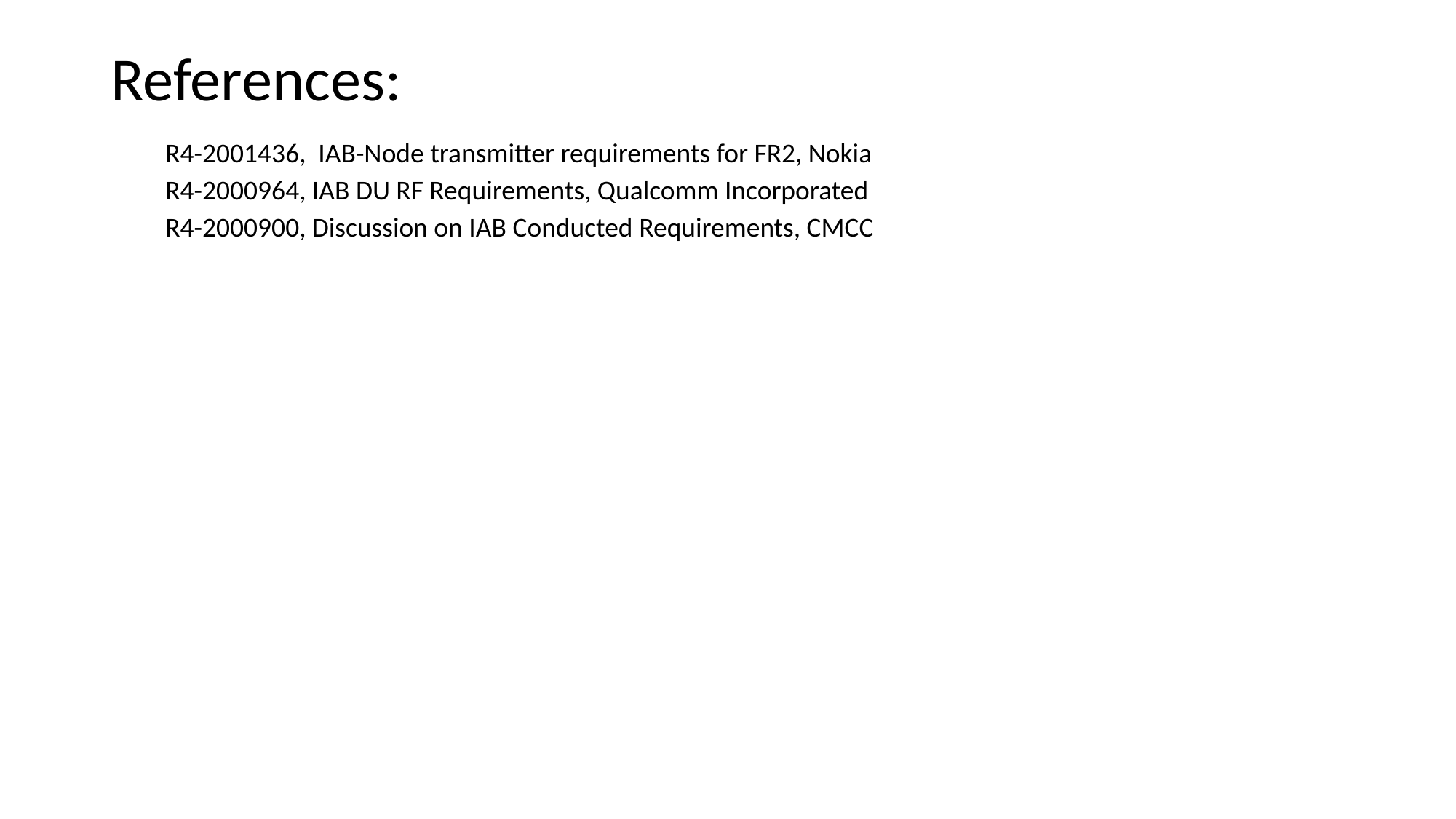

# References:
R4-2001436,  IAB-Node transmitter requirements for FR2, Nokia
R4-2000964, IAB DU RF Requirements, Qualcomm Incorporated
R4-2000900, Discussion on IAB Conducted Requirements, CMCC

3